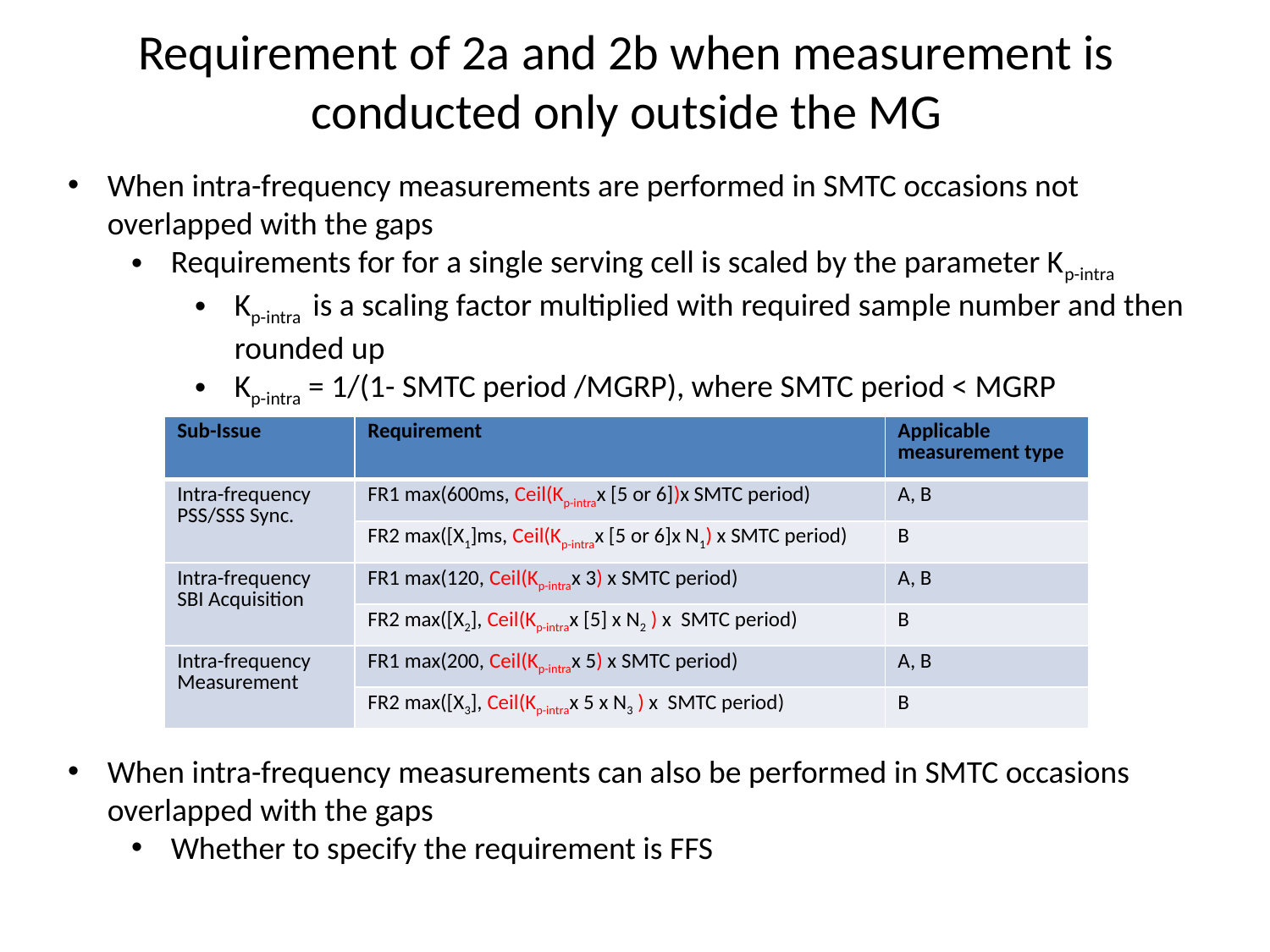

Requirement of 2a and 2b when measurement is conducted only outside the MG
When intra-frequency measurements are performed in SMTC occasions not overlapped with the gaps
Requirements for for a single serving cell is scaled by the parameter Kp-intra
Kp-intra  is a scaling factor multiplied with required sample number and then rounded up
Kp-intra = 1/(1- SMTC period /MGRP), where SMTC period < MGRP

When intra-frequency measurements can also be performed in SMTC occasions overlapped with the gaps
Whether to specify the requirement is FFS

| Sub-Issue | Requirement | Applicable measurement type |
| --- | --- | --- |
| Intra-frequency PSS/SSS Sync. | FR1 max(600ms, Ceil(Kp-intrax [5 or 6])x SMTC period) | A, B |
|  | FR2 max([X1]ms, Ceil(Kp-intrax [5 or 6]x N1) x SMTC period) | B |
| Intra-frequency SBI Acquisition | FR1 max(120, Ceil(Kp-intrax 3) x SMTC period) | A, B |
|  | FR2 max([X2], Ceil(Kp-intrax [5] x N2 ) x SMTC period) | B |
| Intra-frequency Measurement | FR1 max(200, Ceil(Kp-intrax 5) x SMTC period) | A, B |
|  | FR2 max([X3], Ceil(Kp-intrax 5 x N3 ) x SMTC period) | B |